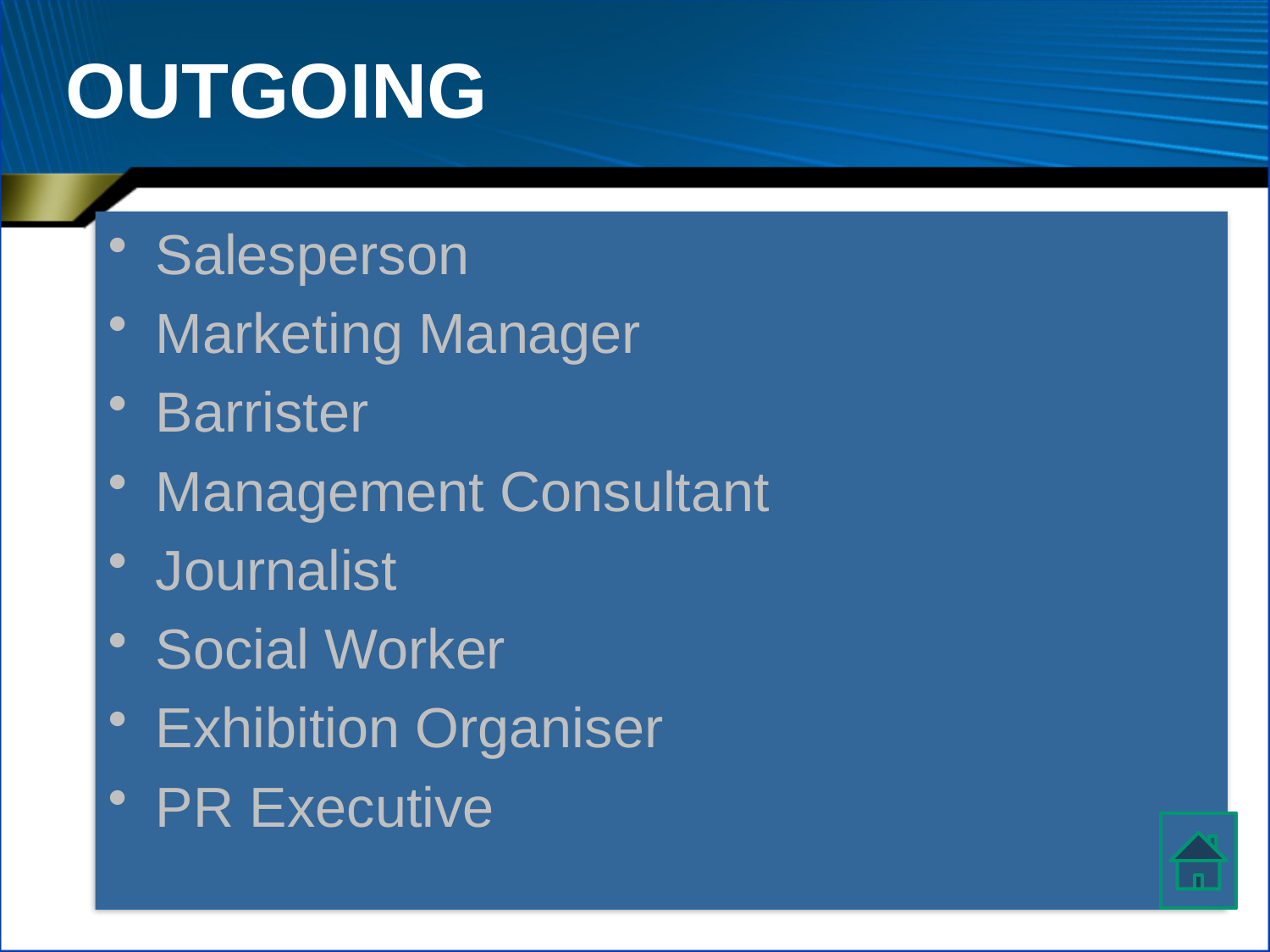

# OUTGOING
Salesperson
Marketing Manager
Barrister
Management Consultant
Journalist
Social Worker
Exhibition Organiser
PR Executive